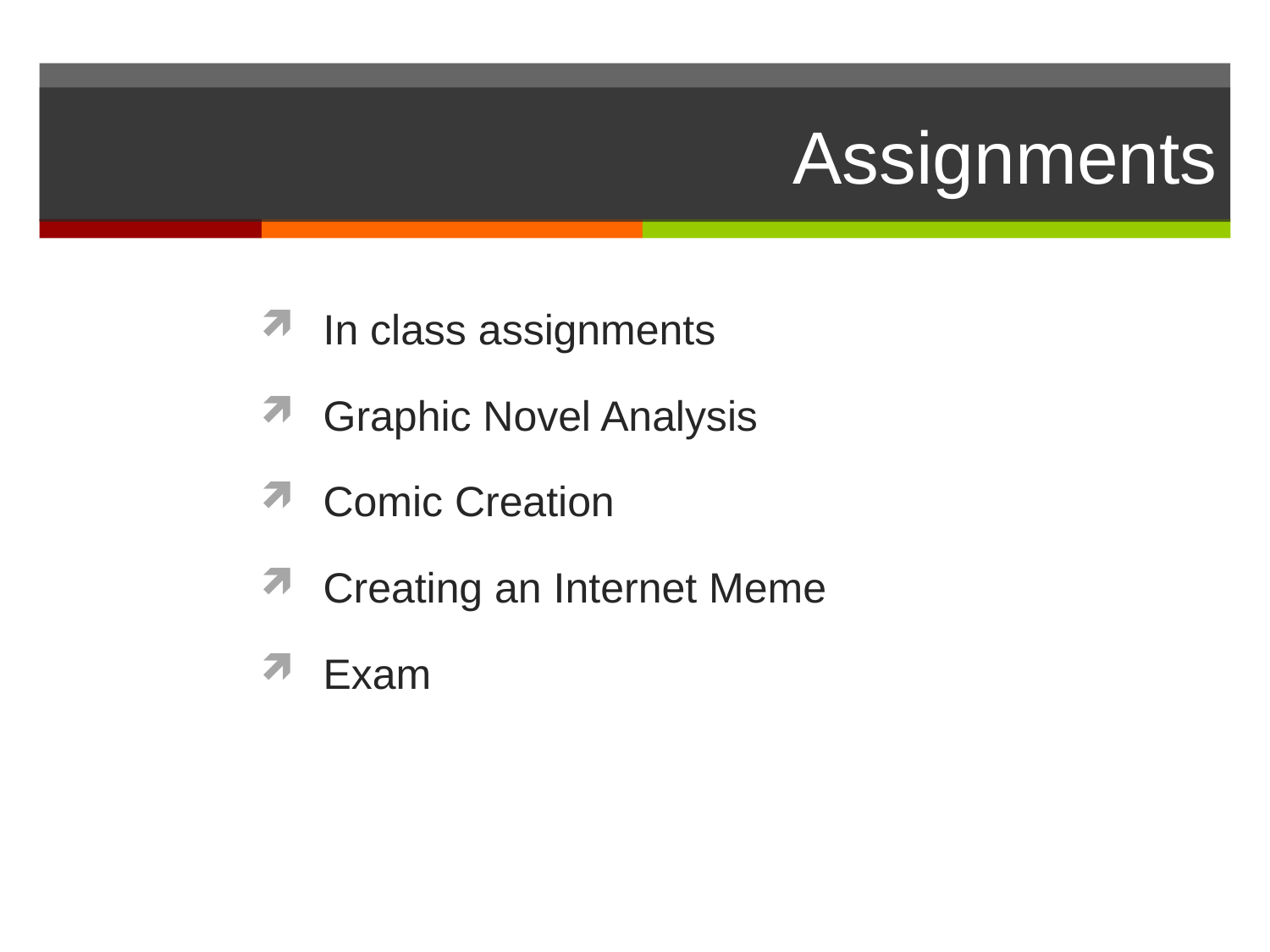

# Assignments
In class assignments
Graphic Novel Analysis
Comic Creation
Creating an Internet Meme
Exam